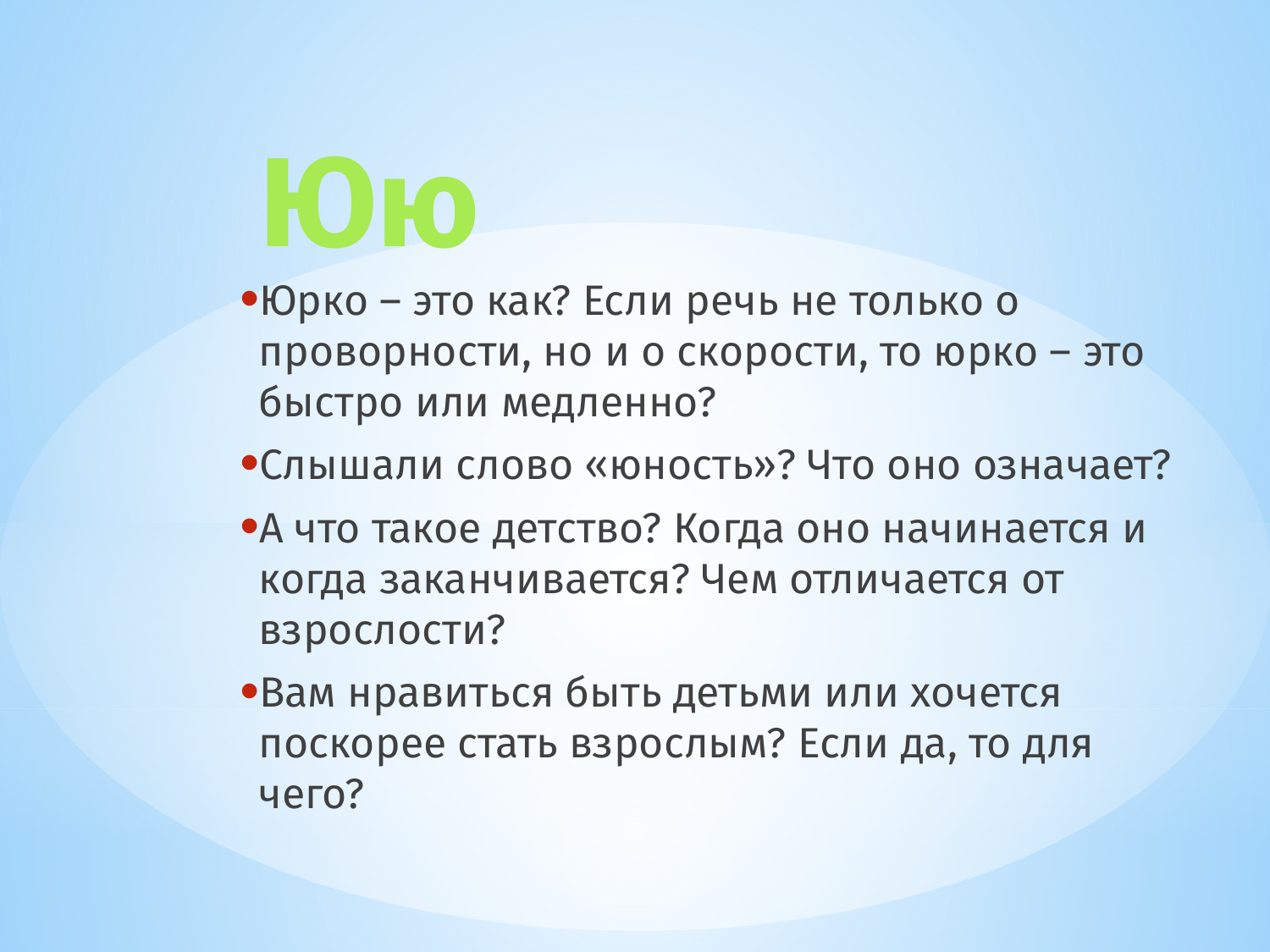

# Юю
Юрко – это как? Если речь не только о проворности, но и о скорости, то юрко – это быстро или медленно?
Слышали слово «юность»? Что оно означает?
А что такое детство? Когда оно начинается и когда заканчивается? Чем отличается от взрослости?
Вам нравиться быть детьми или хочется поскорее стать взрослым? Если да, то для чего?